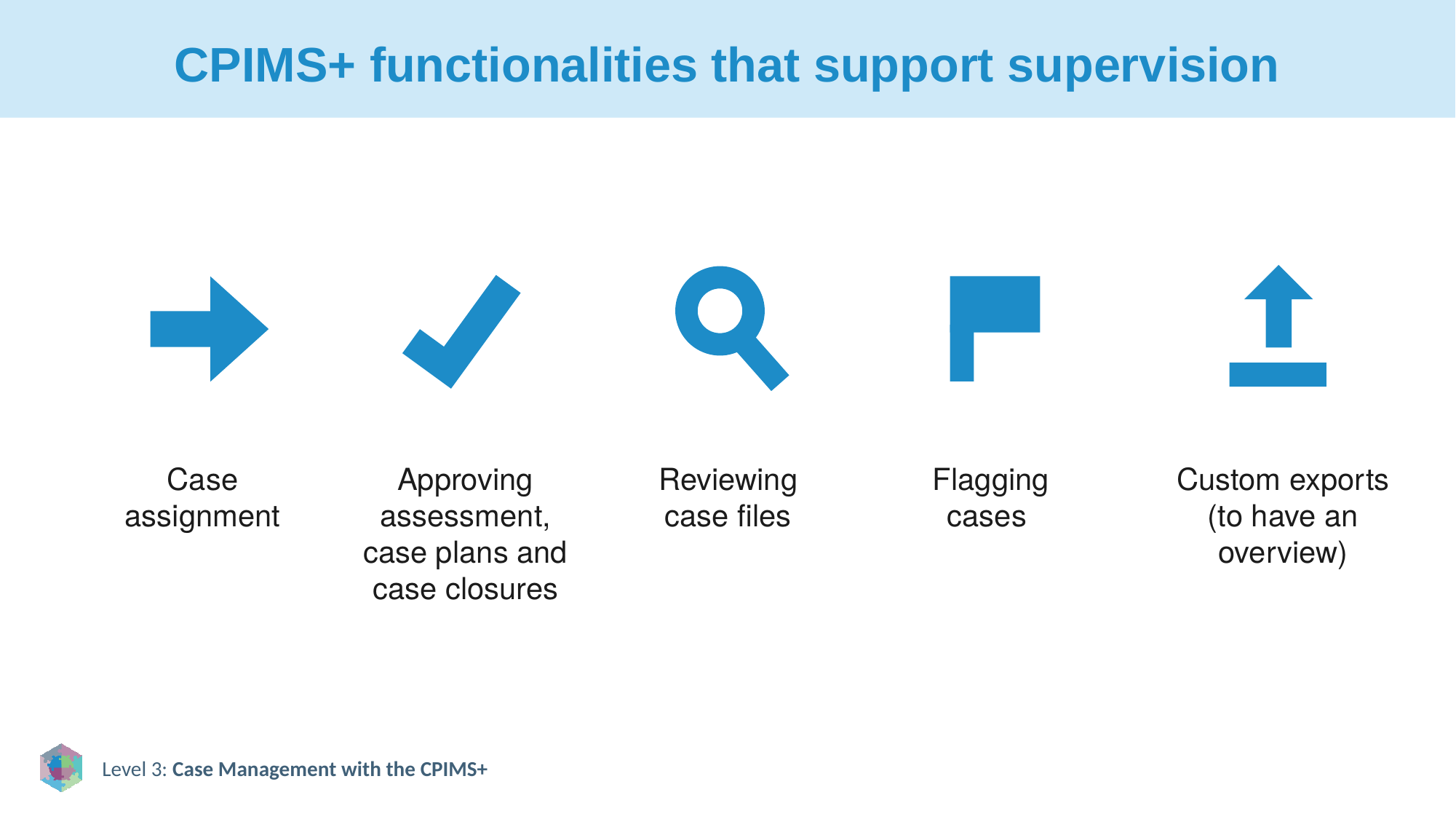

# CPIMS+ functionalities that support supervision

Case assignment
Approving assessment, case plans and case closures
Reviewing case files
Flagging cases
Custom exports (to have an overview)